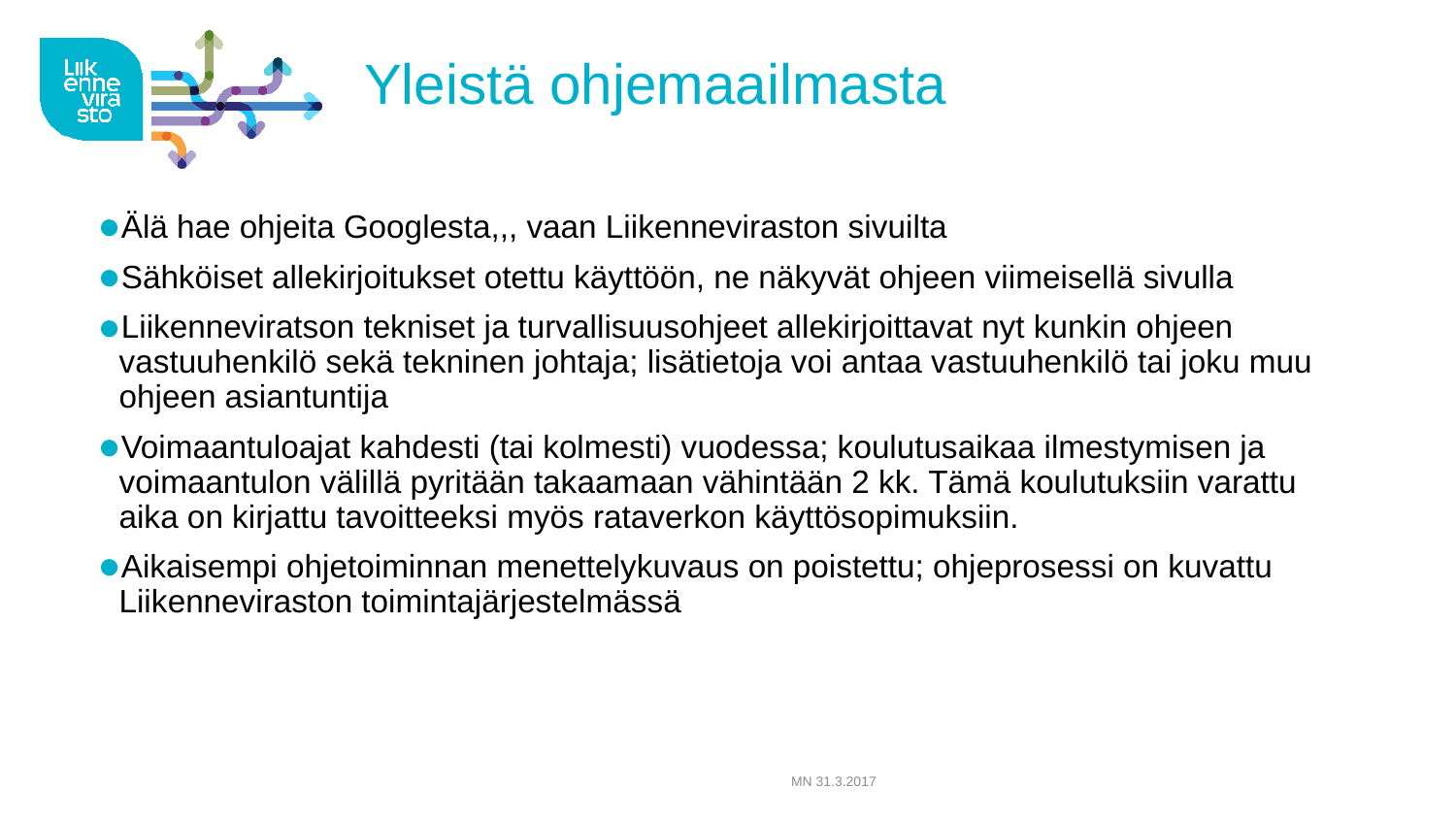

# Yleistä ohjemaailmasta
Älä hae ohjeita Googlesta,,, vaan Liikenneviraston sivuilta
Sähköiset allekirjoitukset otettu käyttöön, ne näkyvät ohjeen viimeisellä sivulla
Liikenneviratson tekniset ja turvallisuusohjeet allekirjoittavat nyt kunkin ohjeen vastuuhenkilö sekä tekninen johtaja; lisätietoja voi antaa vastuuhenkilö tai joku muu ohjeen asiantuntija
Voimaantuloajat kahdesti (tai kolmesti) vuodessa; koulutusaikaa ilmestymisen ja voimaantulon välillä pyritään takaamaan vähintään 2 kk. Tämä koulutuksiin varattu aika on kirjattu tavoitteeksi myös rataverkon käyttösopimuksiin.
Aikaisempi ohjetoiminnan menettelykuvaus on poistettu; ohjeprosessi on kuvattu Liikenneviraston toimintajärjestelmässä

MN 31.3.2017